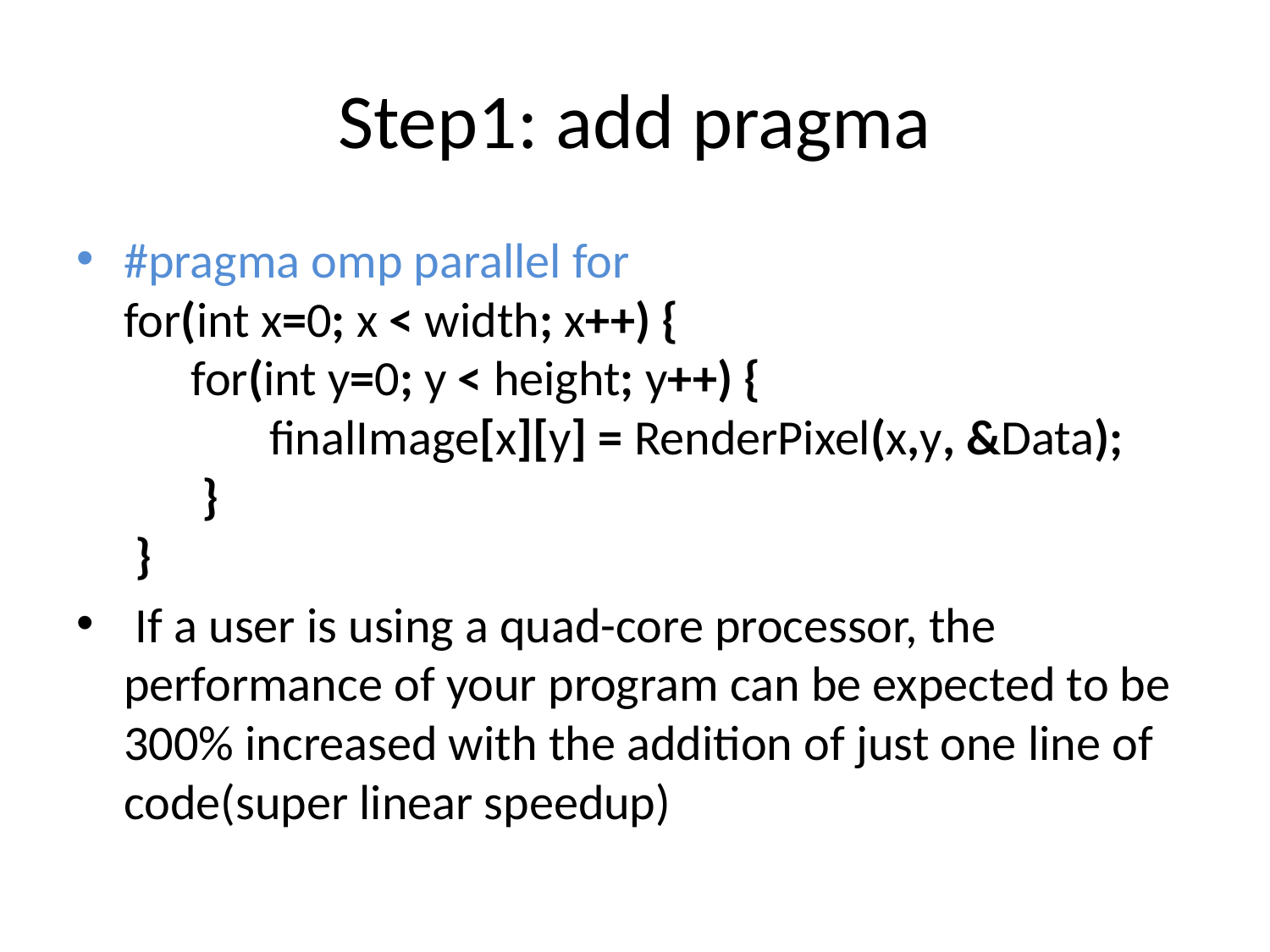

# Step1: add pragma
#pragma omp parallel for
for(int x=0; x < width; x++) {
      for(int y=0; y < height; y++) {
             finalImage[x][y] = RenderPixel(x,y, &Data);
       }
 }
 If a user is using a quad-core processor, the performance of your program can be expected to be 300% increased with the addition of just one line of code(super linear speedup)